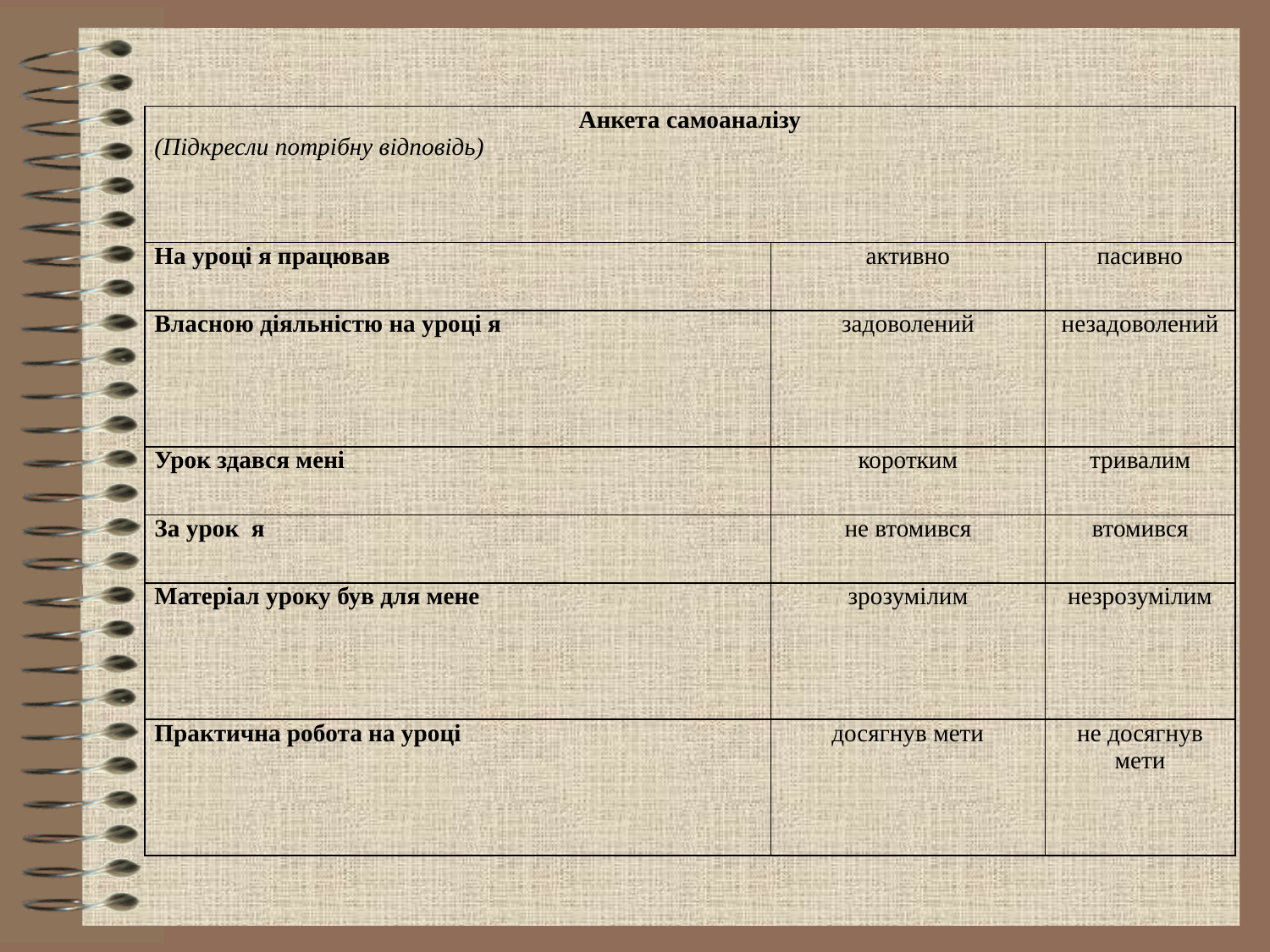

| Анкета самоаналізу (Підкресли потрібну відповідь) |  |  |
| --- | --- | --- |
| На уроці я працював | активно | пасивно |
| Власною діяльністю на уроці я | задоволений | незадоволений |
| Урок здався мені | коротким | тривалим |
| За урок я | не втомився | втомився |
| Матеріал уроку був для мене | зрозумілим | незрозумілим |
| Практична робота на уроці | досягнув мети | не досягнув мети |